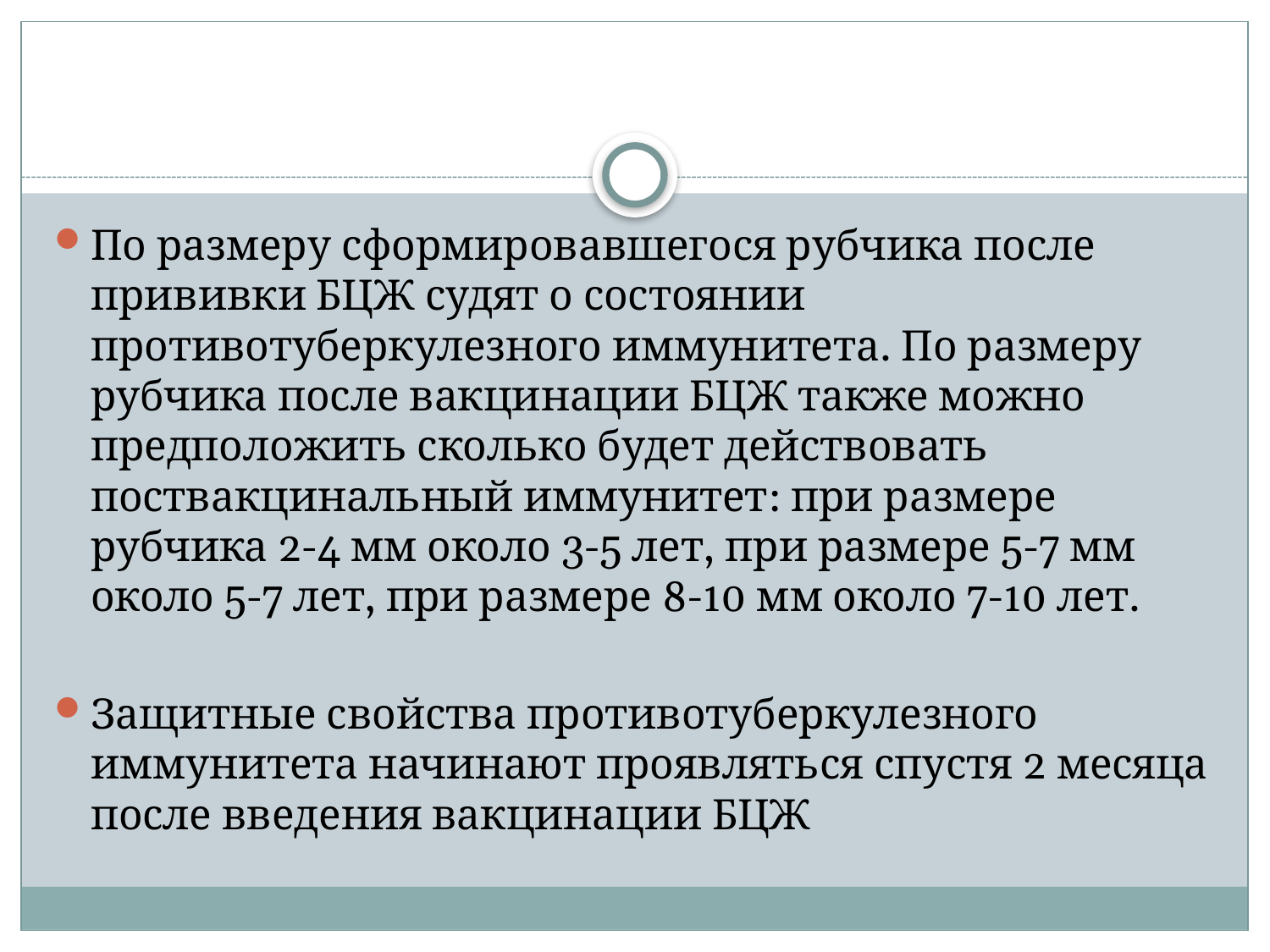

#
По размеру сформировавшегося рубчика после прививки БЦЖ судят о состоянии противотуберкулезного иммунитета. По размеру рубчика после вакцинации БЦЖ также можно предположить сколько будет действовать поствакцинальный иммунитет: при размере рубчика 2-4 мм около 3-5 лет, при размере 5-7 мм около 5-7 лет, при размере 8-10 мм около 7-10 лет.

Защитные свойства противотуберкулезного иммунитета начинают проявляться спустя 2 месяца после введения вакцинации БЦЖ